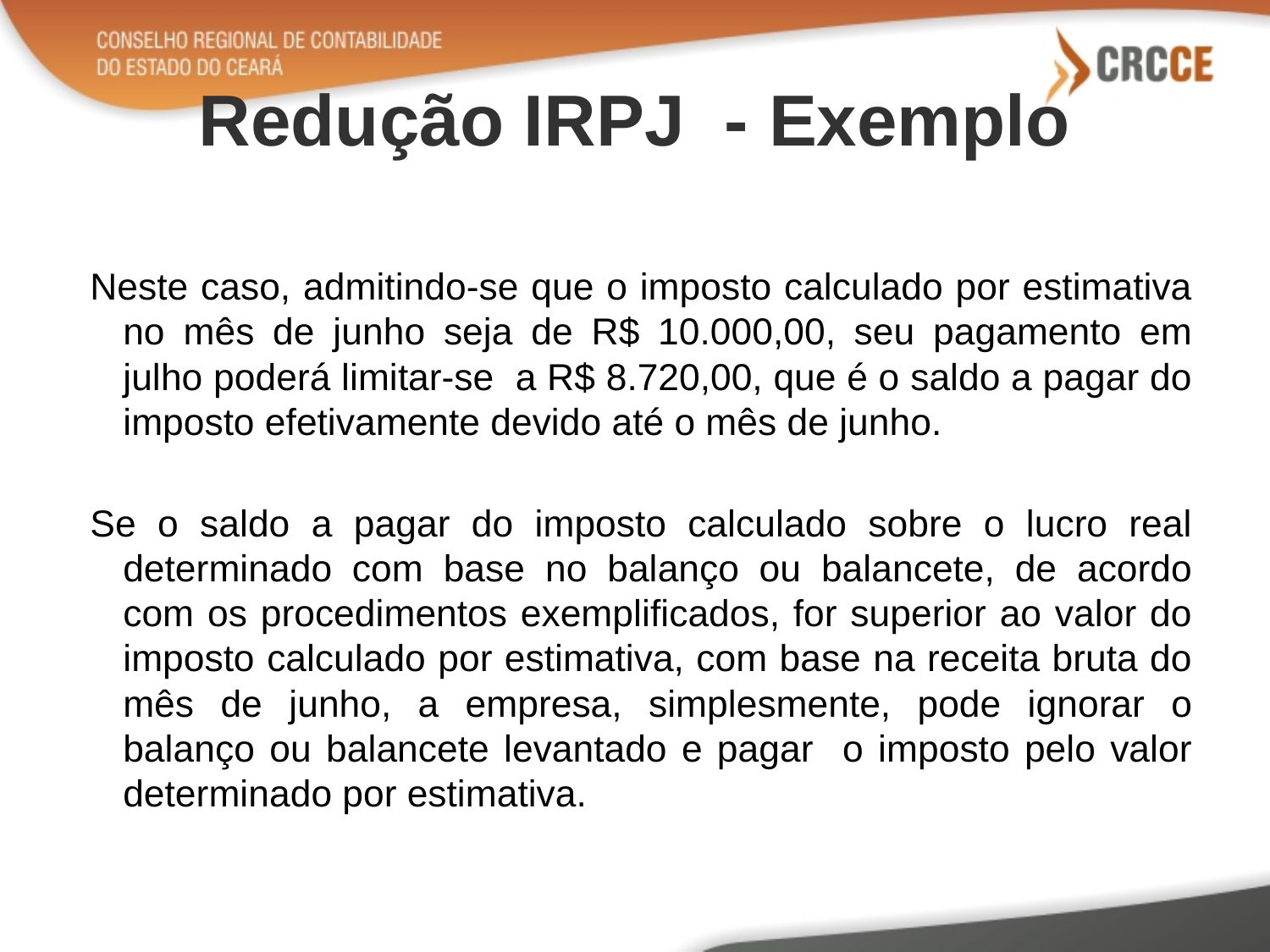

# Redução IRPJ  - Exemplo

Neste caso, admitindo-se que o imposto calculado por estimativa no mês de junho seja de R$ 10.000,00, seu pagamento em julho poderá limitar-se  a R$ 8.720,00, que é o saldo a pagar do imposto efetivamente devido até o mês de junho.

Se o saldo a pagar do imposto calculado sobre o lucro real determinado com base no balanço ou balancete, de acordo com os procedimentos exemplificados, for superior ao valor do imposto calculado por estimativa, com base na receita bruta do mês de junho, a empresa, simplesmente, pode ignorar o balanço ou balancete levantado e pagar  o imposto pelo valor determinado por estimativa.